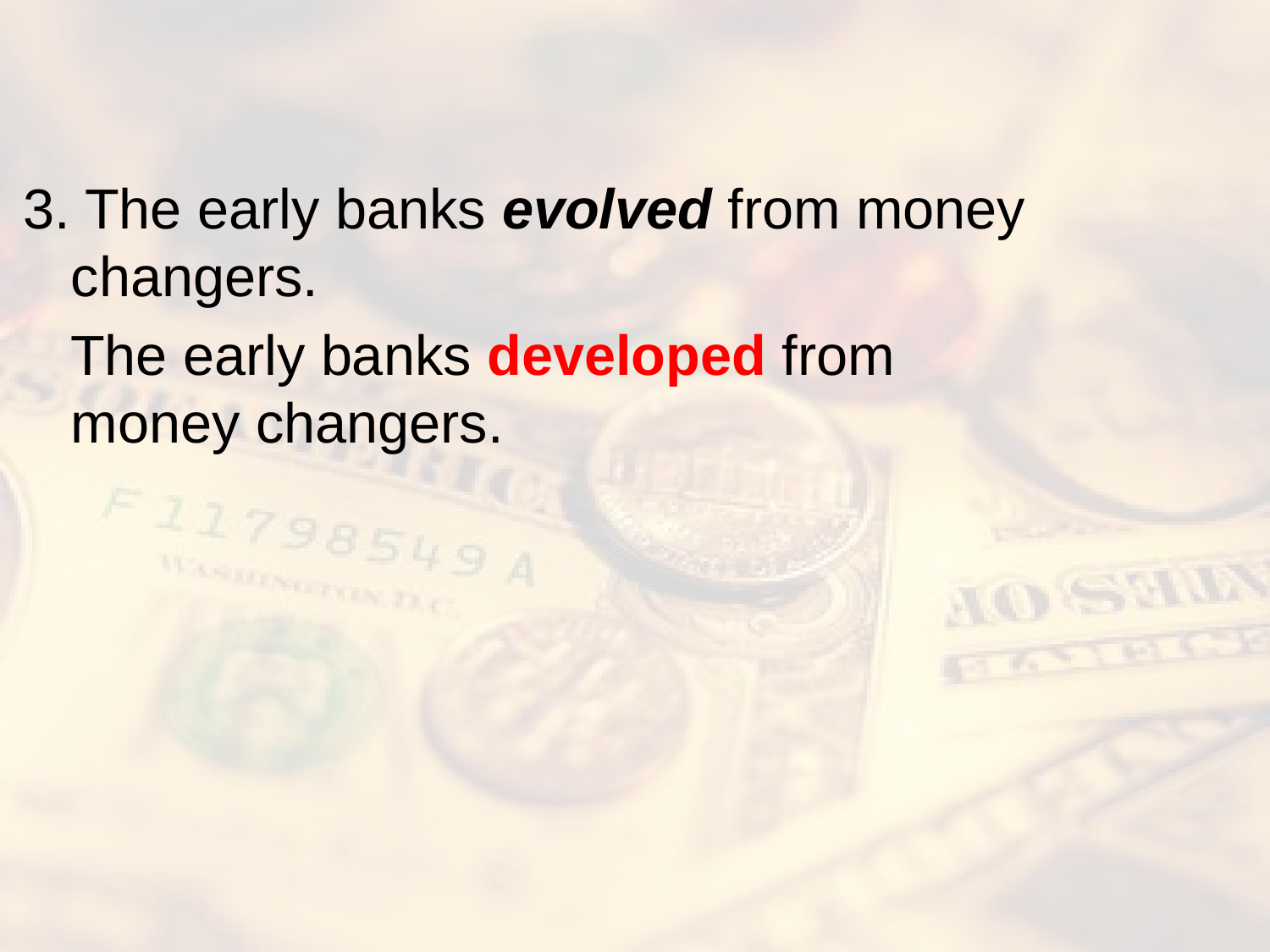

#
3. The early banks evolved from money changers.
   The early banks developed from money changers.